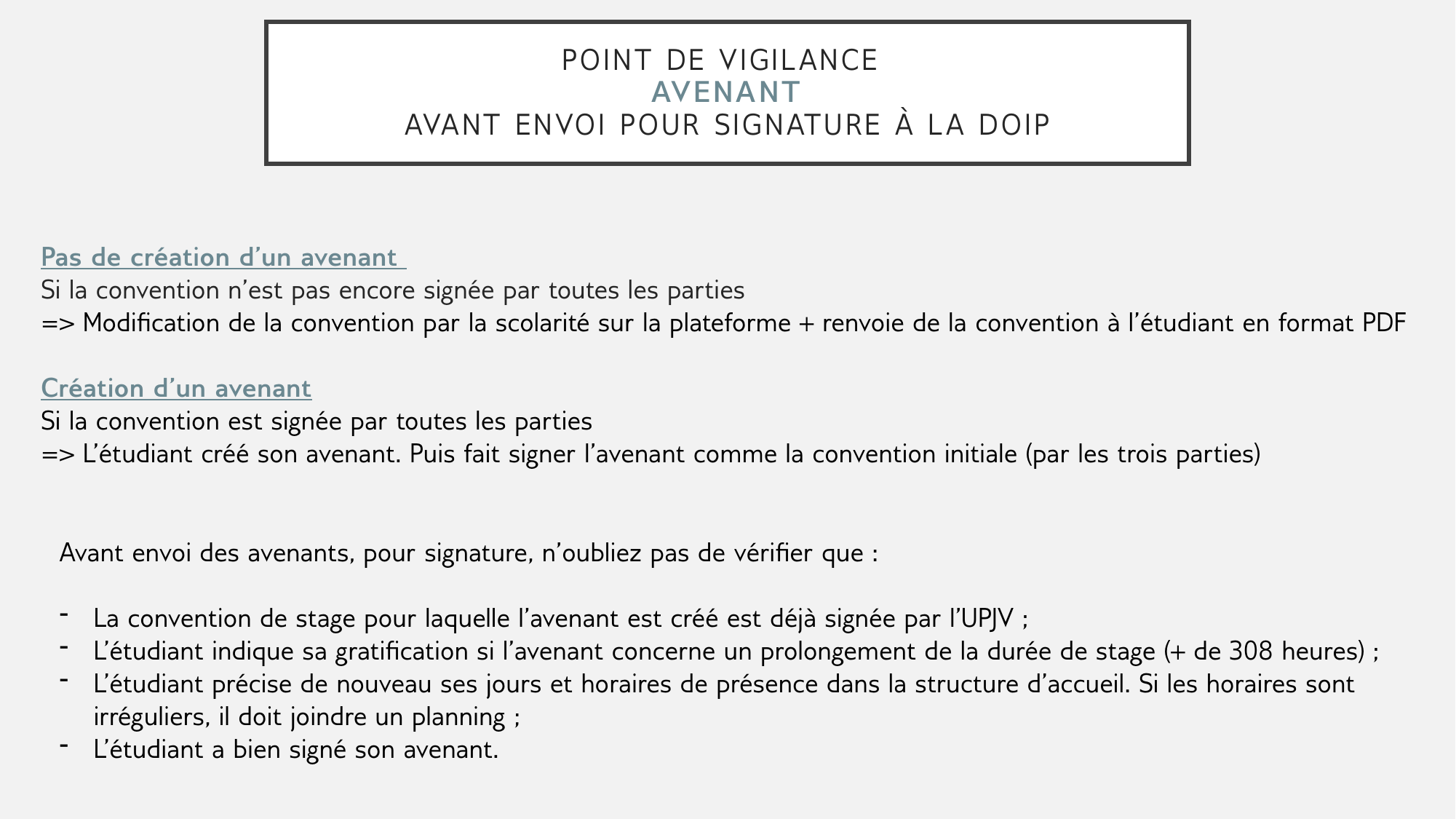

# Point de vigilance Avenant avant envoi pour signature à la DOIP
Pas de création d’un avenant
Si la convention n’est pas encore signée par toutes les parties
=> Modification de la convention par la scolarité sur la plateforme + renvoie de la convention à l’étudiant en format PDF

Création d’un avenant
Si la convention est signée par toutes les parties
=> L’étudiant créé son avenant. Puis fait signer l’avenant comme la convention initiale (par les trois parties)
Avant envoi des avenants, pour signature, n’oubliez pas de vérifier que :

La convention de stage pour laquelle l’avenant est créé est déjà signée par l’UPJV ;
L’étudiant indique sa gratification si l’avenant concerne un prolongement de la durée de stage (+ de 308 heures) ;
L’étudiant précise de nouveau ses jours et horaires de présence dans la structure d’accueil. Si les horaires sont irréguliers, il doit joindre un planning ;
L’étudiant a bien signé son avenant.